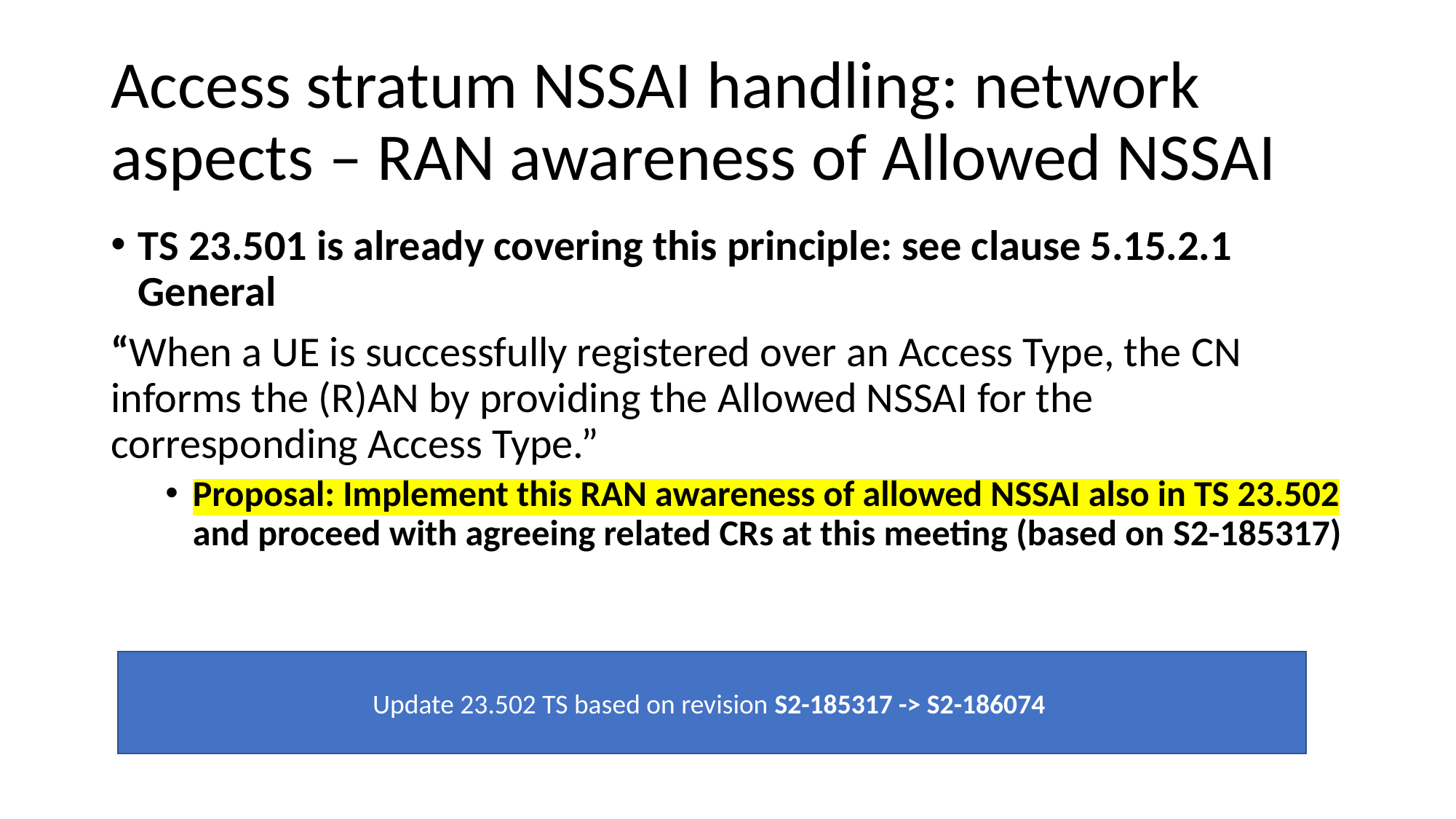

# Access stratum NSSAI handling: network aspects – RAN awareness of Allowed NSSAI
TS 23.501 is already covering this principle: see clause 5.15.2.1	General
“When a UE is successfully registered over an Access Type, the CN informs the (R)AN by providing the Allowed NSSAI for the corresponding Access Type.”
Proposal: Implement this RAN awareness of allowed NSSAI also in TS 23.502 and proceed with agreeing related CRs at this meeting (based on S2-185317)

Update 23.502 TS based on revision S2-185317 -> S2-186074